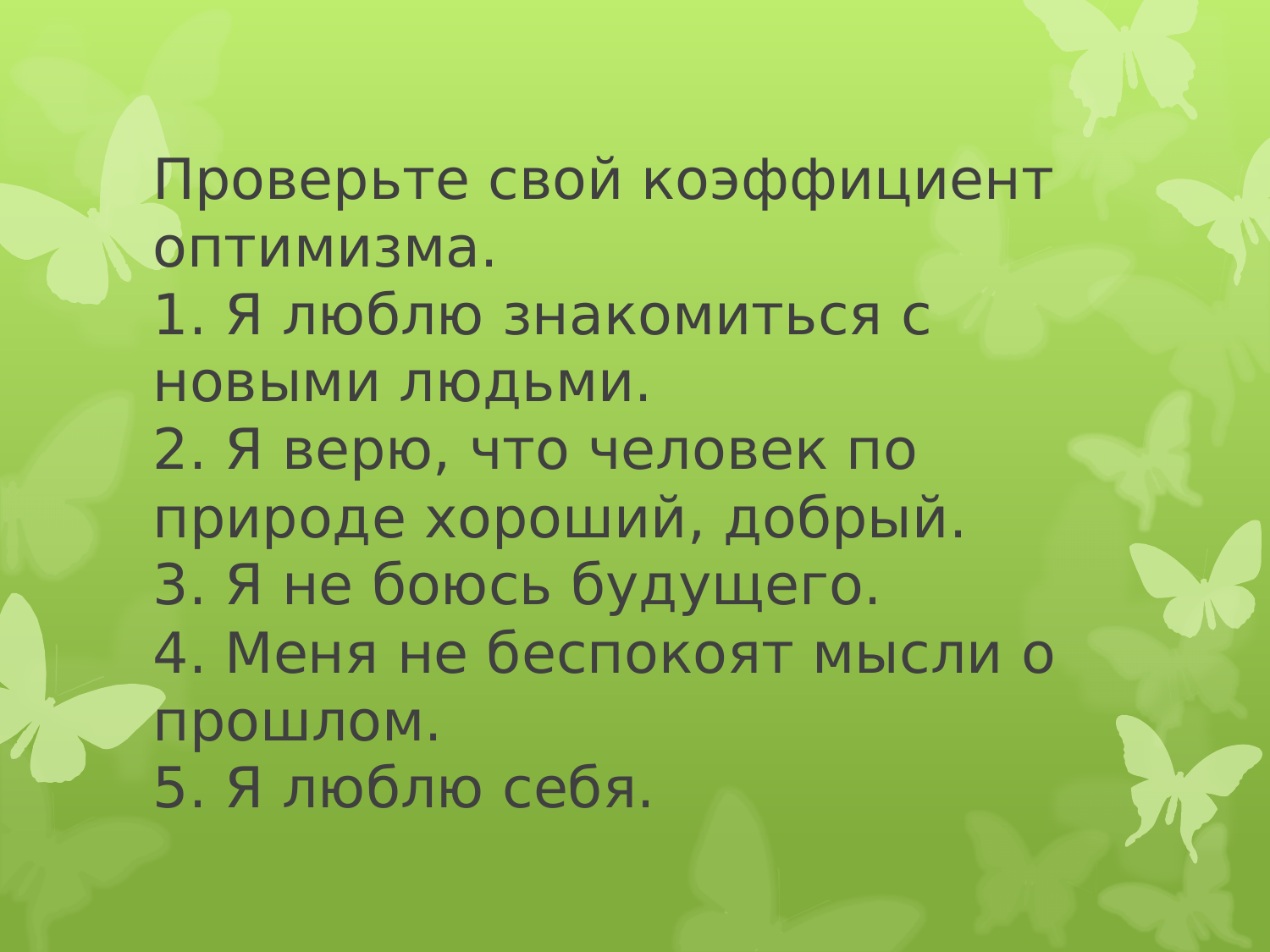

# Проверьте свой коэффициент оптимизма. 1. Я люблю знакомиться с новыми людьми. 2. Я верю, что человек по природе хороший, добрый. 3. Я не боюсь будущего. 4. Меня не беспокоят мысли о прошлом. 5. Я люблю себя.